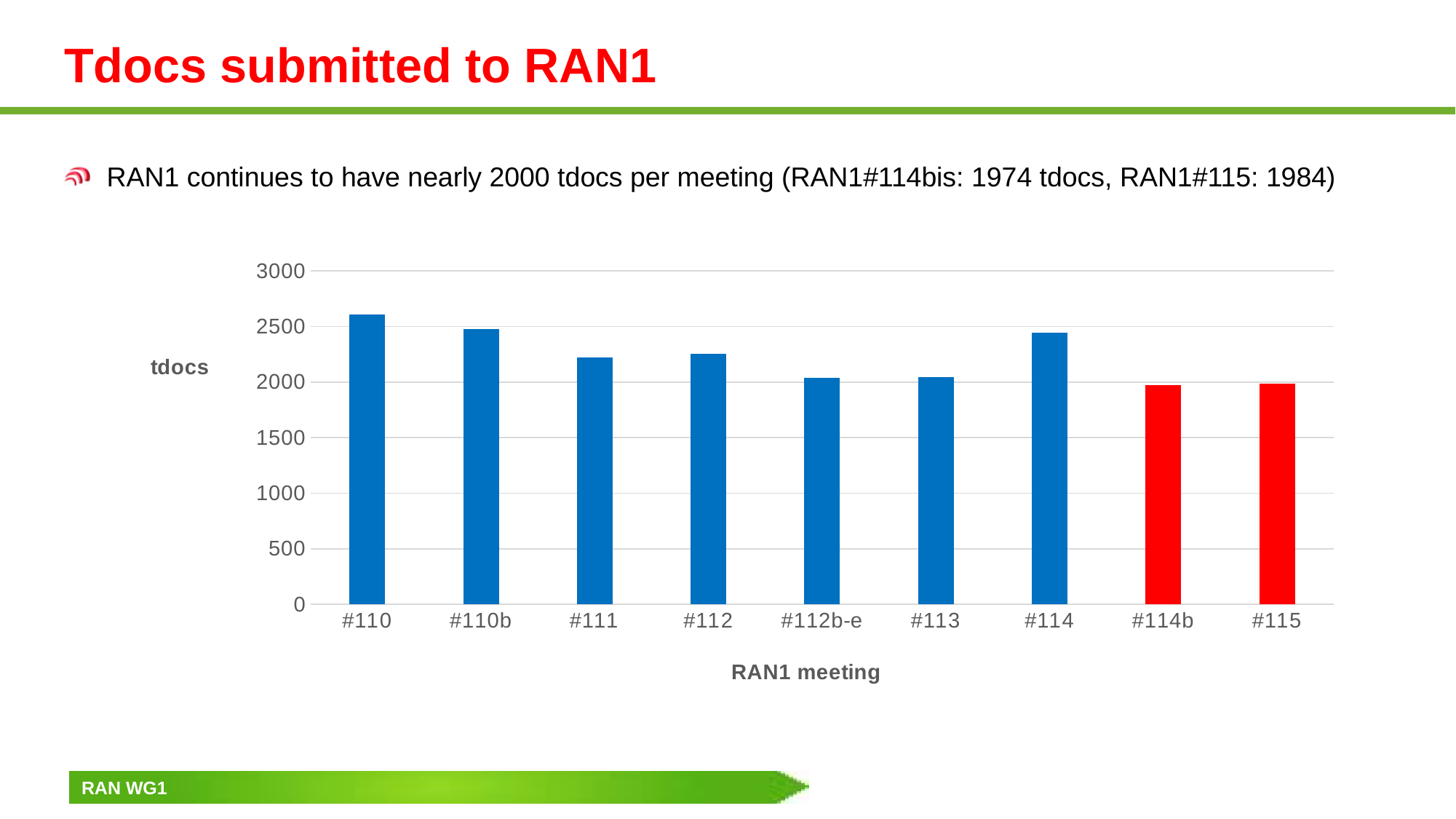

# Tdocs submitted to RAN1
RAN1 continues to have nearly 2000 tdocs per meeting (RAN1#114bis: 1974 tdocs, RAN1#115: 1984)

### Chart

| Category |  |
|---|---|
| #110 | 2609.0 |
| #110b | 2480.0 |
| #111 | 2220.0 |
| #112 | 2254.0 |
| #112b-e | 2036.0 |
| #113 | 2045.0 |
| #114 | 2442.0 |
| #114b | 1974.0 |
| #115 | 1984.0 |